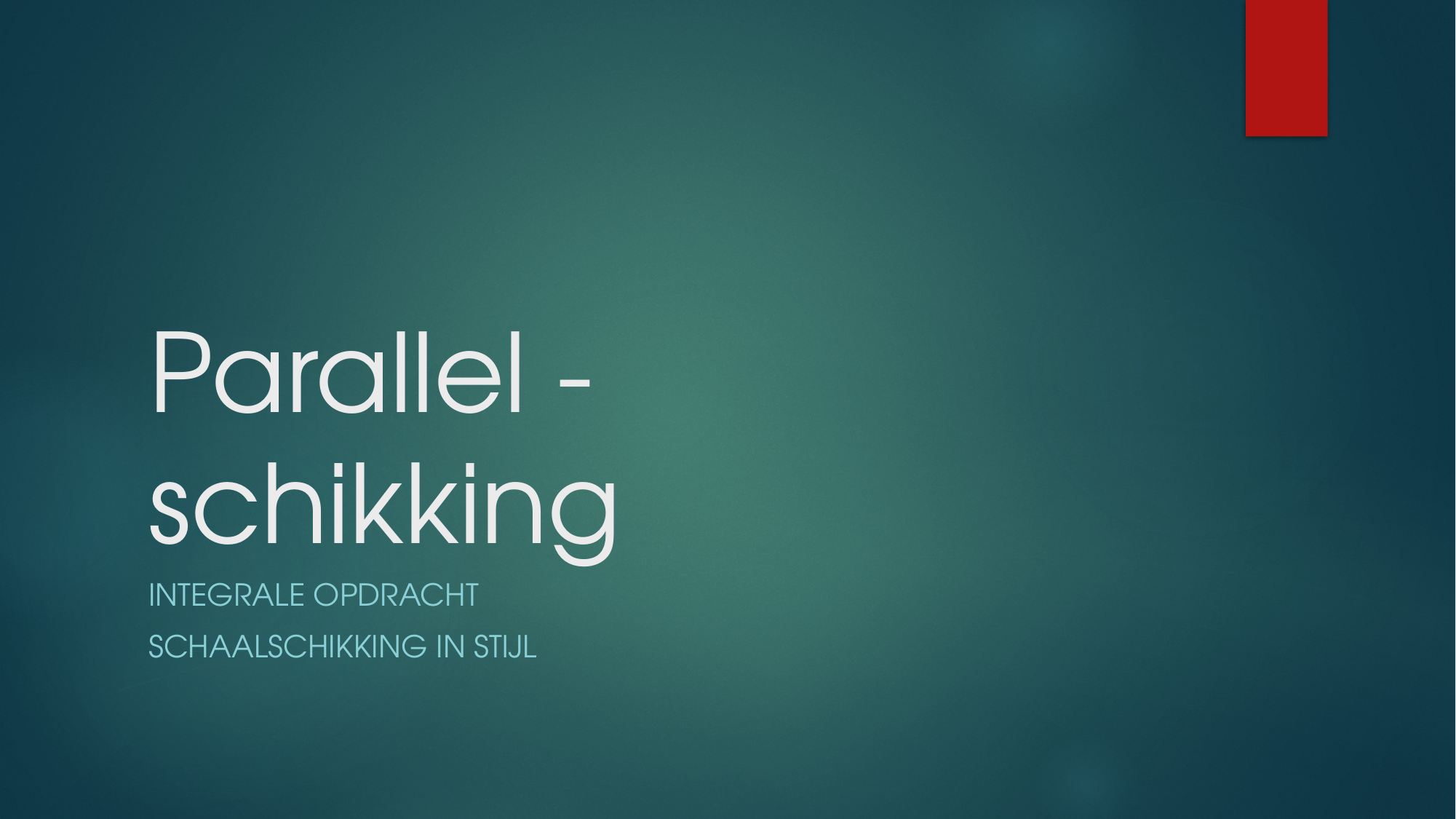

# Parallel - schikking
Integrale opdracht
Schaalschikking in stijl